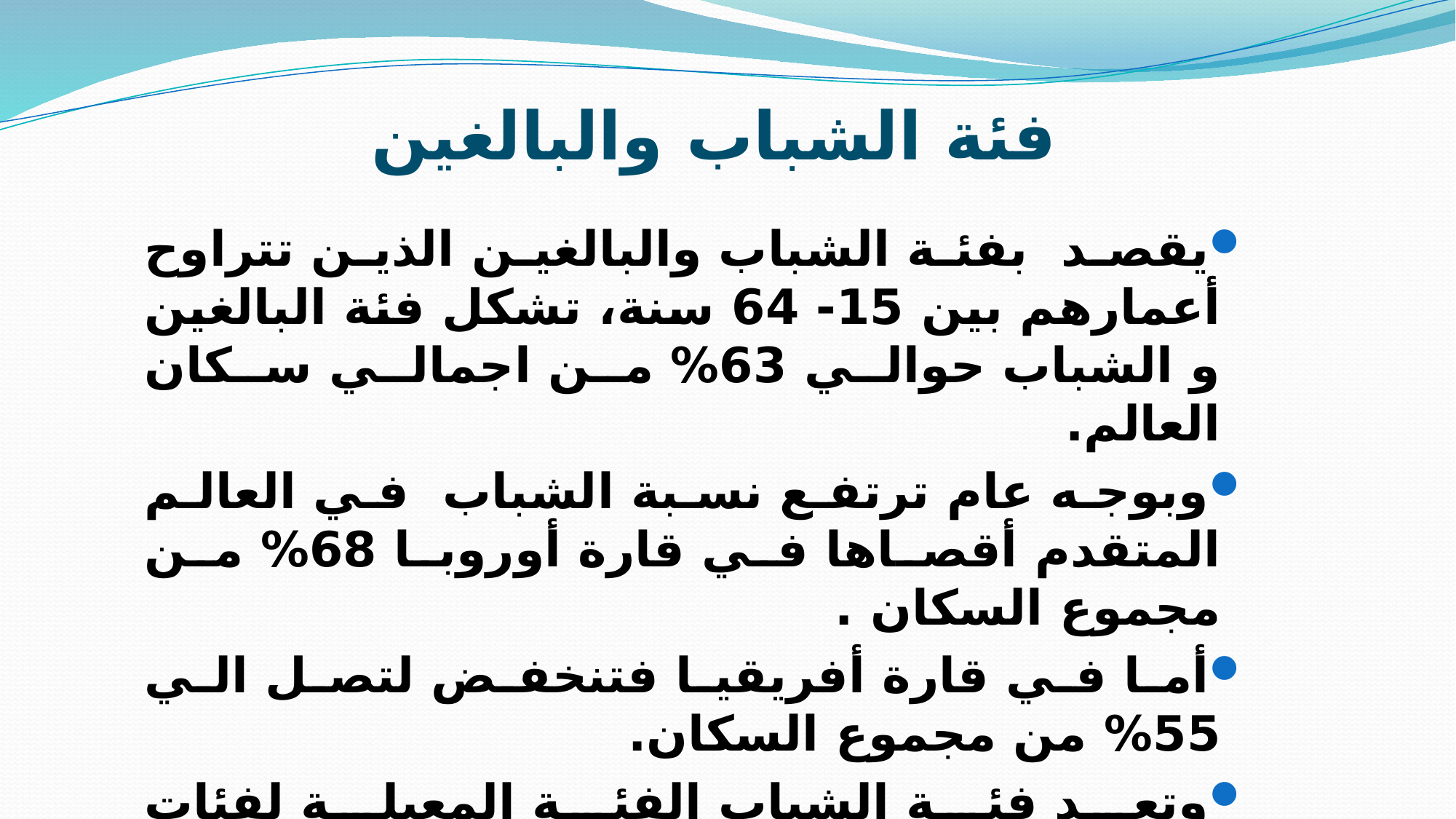

# فئة الشباب والبالغين
يقصد  بفئة الشباب والبالغين الذين تتراوح أعمارهم بين 15- 64 سنة، تشكل فئة البالغين و الشباب حوالي 63% من اجمالي سكان العالم.
وبوجه عام ترتفع نسبة الشباب  في العالم المتقدم أقصاها في قارة أوروبا 68% من مجموع السكان .
أما في قارة أفريقيا فتنخفض لتصل الي 55% من مجموع السكان.
وتعد فئة الشباب الفئة المعيلة لفئات المجتمع  الاخرى، لأنها هي الفئة المنتجة في المجتمع.